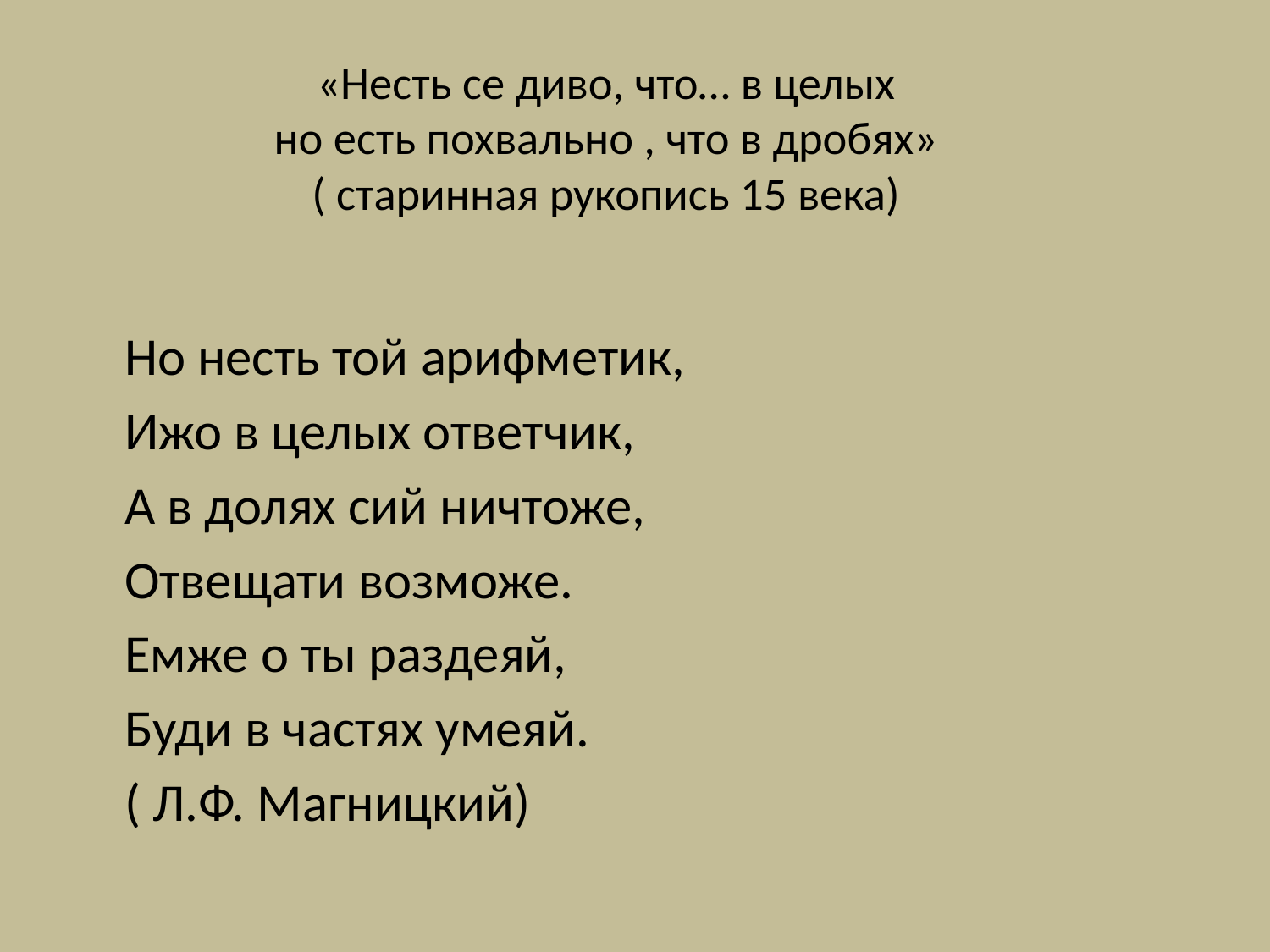

# «Несть се диво, что… в целых но есть похвально , что в дробях» ( старинная рукопись 15 века)
    Но несть той арифметик,
    Ижо в целых ответчик,
    А в долях сий ничтоже,
    Отвещати возможе.
    Емже о ты раздеяй,
    Буди в частях умеяй.
    ( Л.Ф. Магницкий)